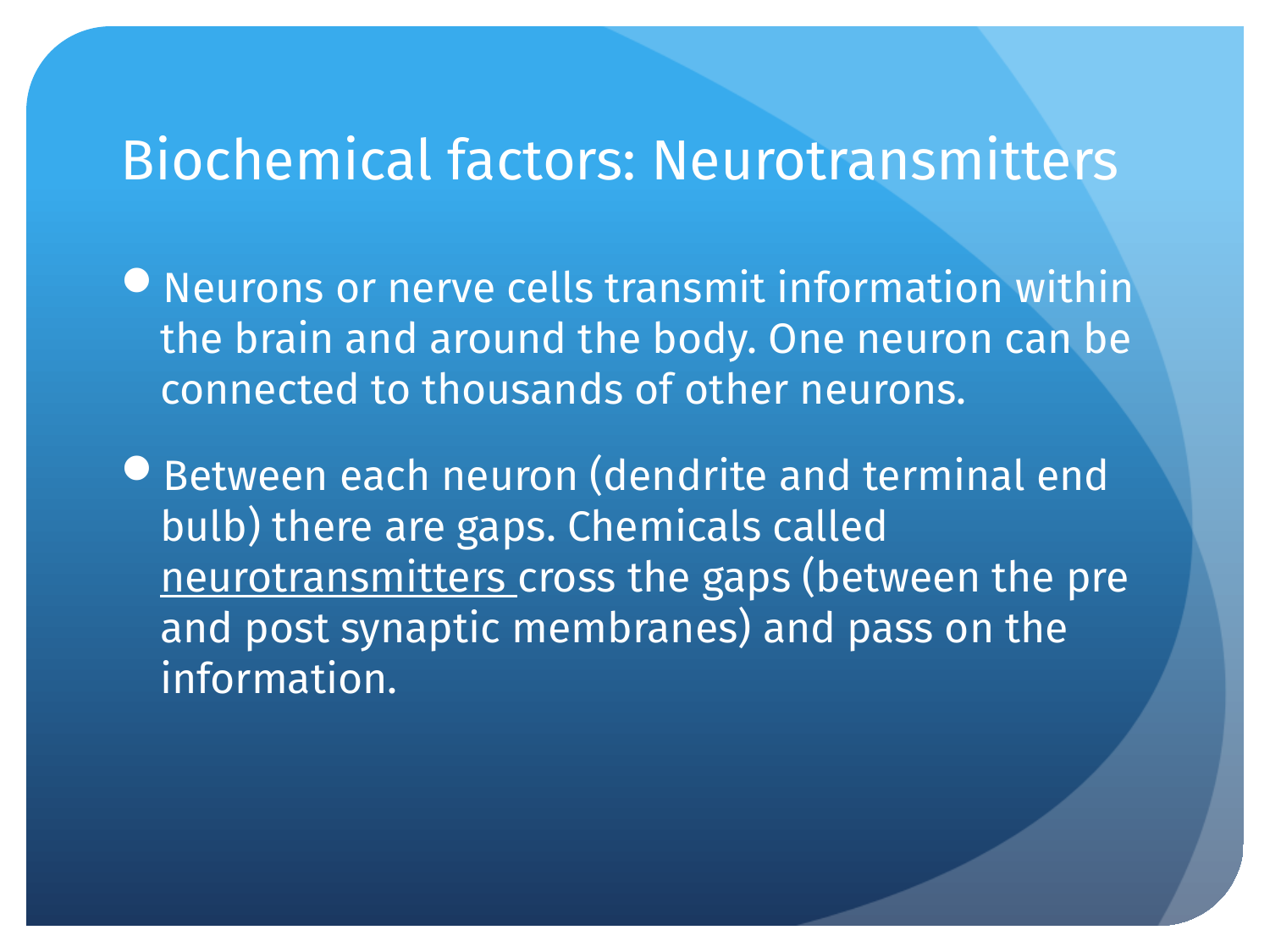

# Biochemical factors: Neurotransmitters
Neurons or nerve cells transmit information within the brain and around the body. One neuron can be connected to thousands of other neurons.
Between each neuron (dendrite and terminal end bulb) there are gaps. Chemicals called neurotransmitters cross the gaps (between the pre and post synaptic membranes) and pass on the information.